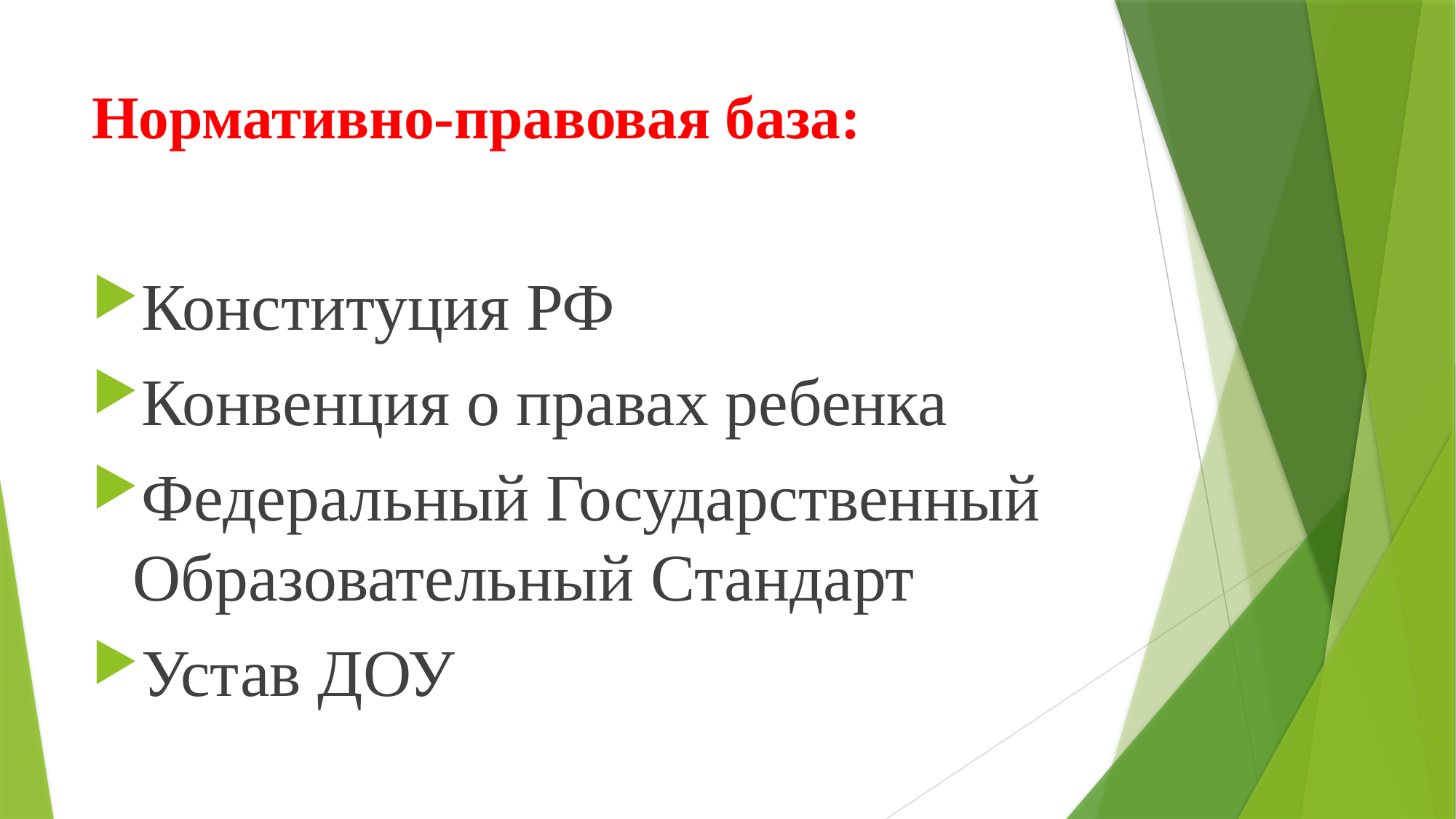

# Нормативно-правовая база:
Конституция РФ
Конвенция о правах ребенка
Федеральный Государственный Образовательный Стандарт
Устав ДОУ